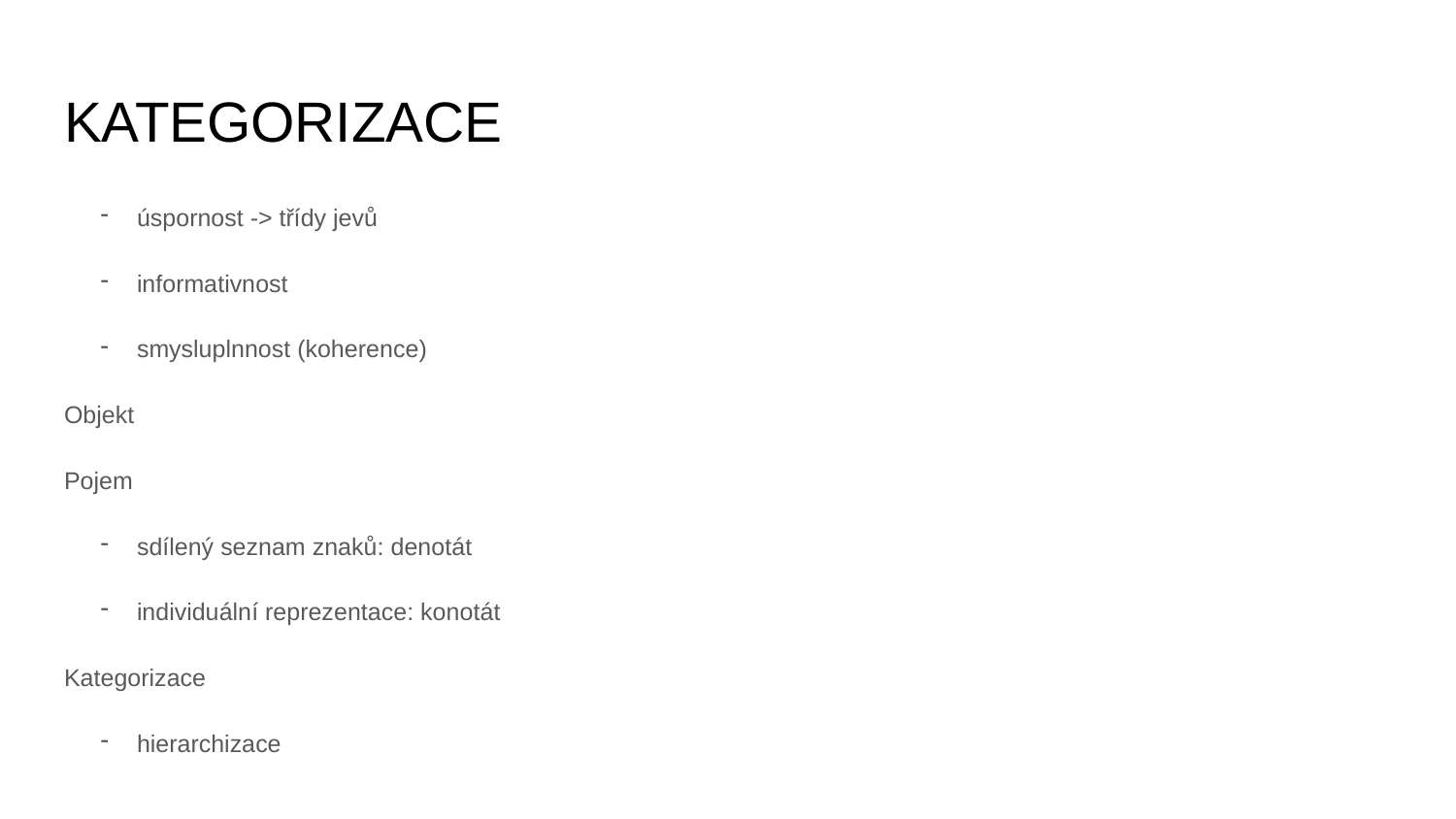

# KATEGORIZACE
úspornost -> třídy jevů
informativnost
smysluplnnost (koherence)
Objekt
Pojem
sdílený seznam znaků: denotát
individuální reprezentace: konotát
Kategorizace
hierarchizace